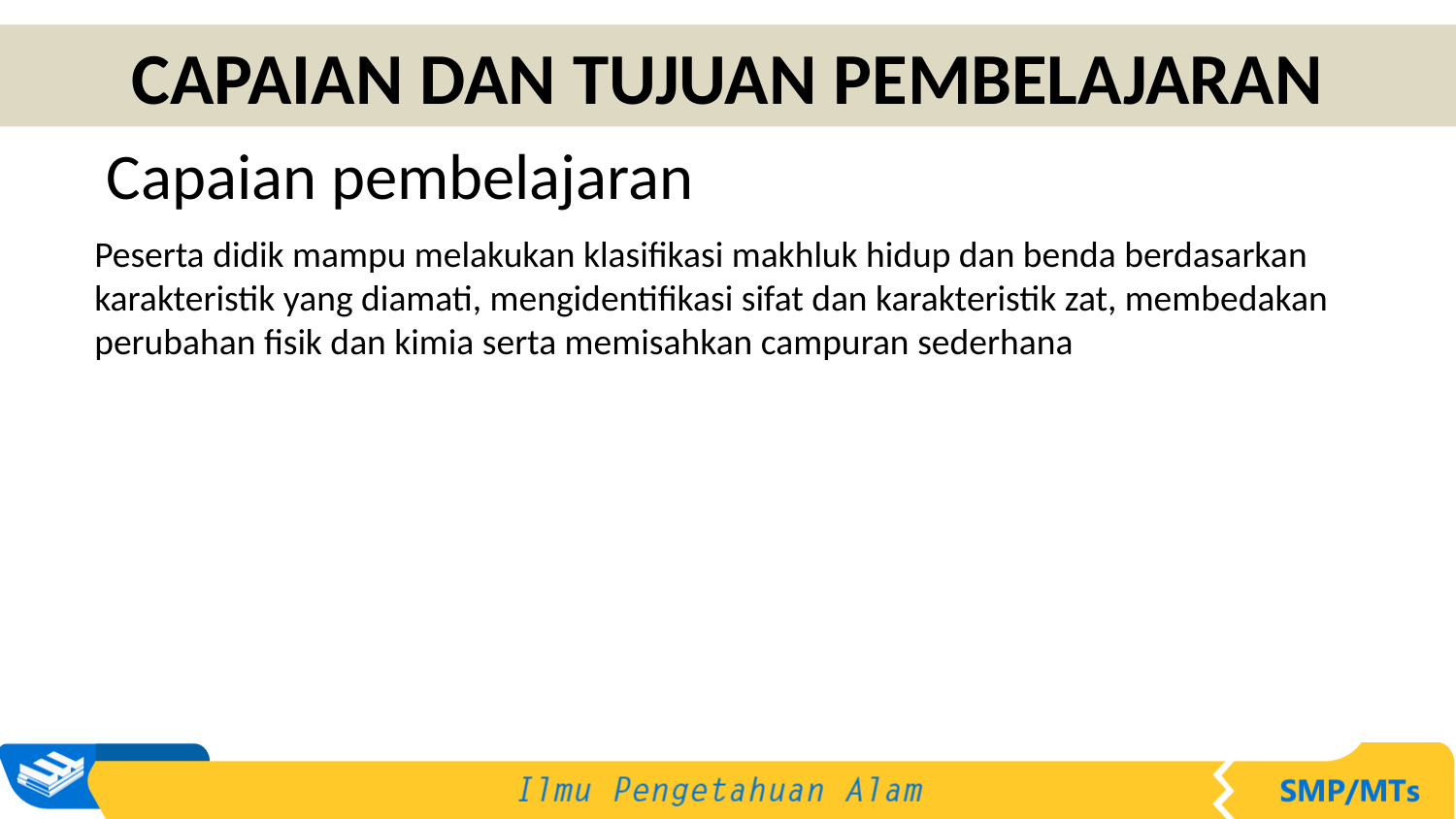

CAPAIAN DAN TUJUAN PEMBELAJARAN
Capaian pembelajaran
Peserta didik mampu melakukan klasifikasi makhluk hidup dan benda berdasarkan karakteristik yang diamati, mengidentifikasi sifat dan karakteristik zat, membedakan perubahan fisik dan kimia serta memisahkan campuran sederhana